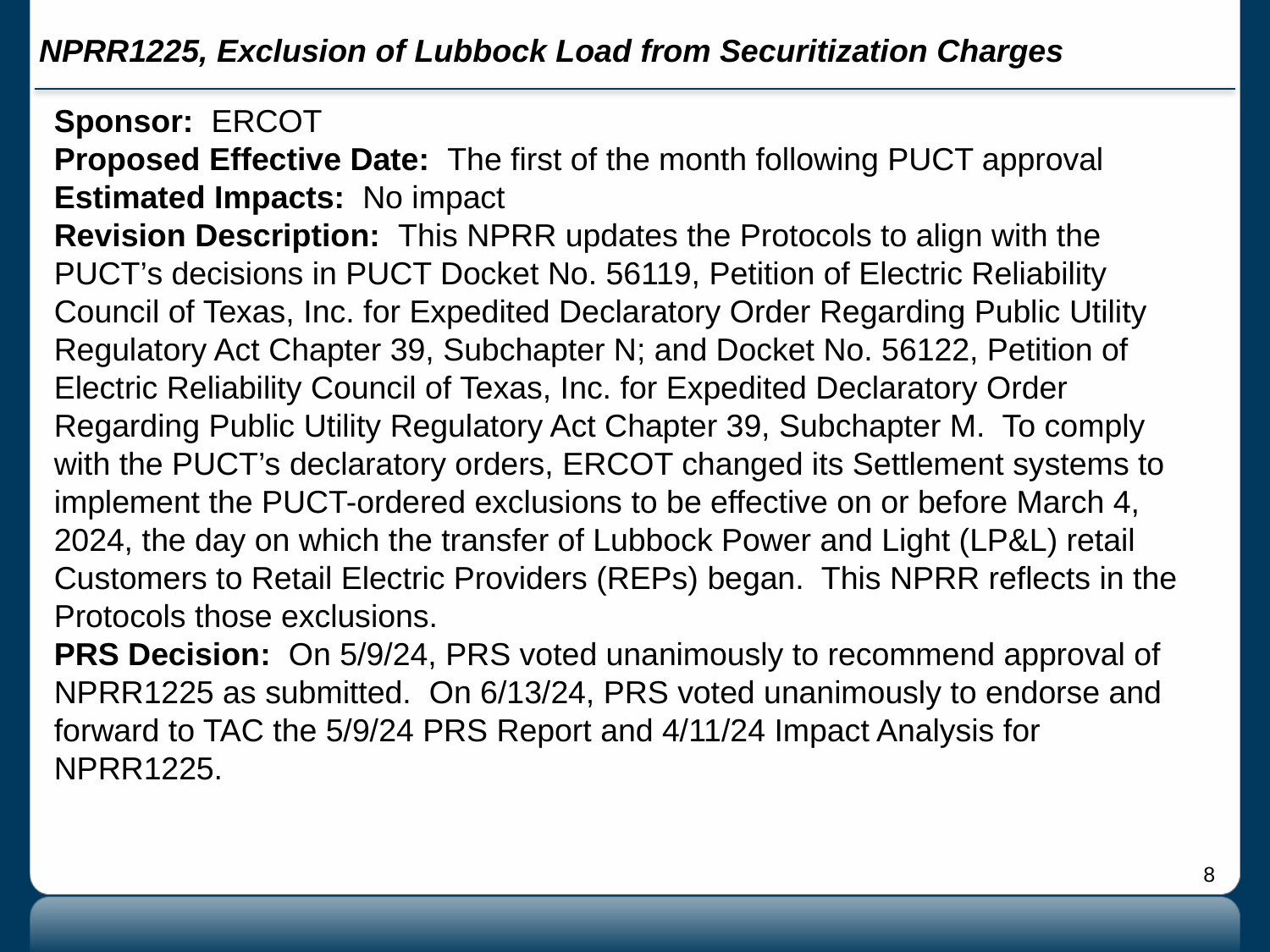

# NPRR1225, Exclusion of Lubbock Load from Securitization Charges
Sponsor:  ERCOT
Proposed Effective Date:  The first of the month following PUCT approval
Estimated Impacts:  No impact
Revision Description:  This NPRR updates the Protocols to align with the PUCT’s decisions in PUCT Docket No. 56119, Petition of Electric Reliability Council of Texas, Inc. for Expedited Declaratory Order Regarding Public Utility Regulatory Act Chapter 39, Subchapter N; and Docket No. 56122, Petition of Electric Reliability Council of Texas, Inc. for Expedited Declaratory Order Regarding Public Utility Regulatory Act Chapter 39, Subchapter M.  To comply with the PUCT’s declaratory orders, ERCOT changed its Settlement systems to implement the PUCT-ordered exclusions to be effective on or before March 4, 2024, the day on which the transfer of Lubbock Power and Light (LP&L) retail Customers to Retail Electric Providers (REPs) began.  This NPRR reflects in the Protocols those exclusions.
PRS Decision:  On 5/9/24, PRS voted unanimously to recommend approval of NPRR1225 as submitted.  On 6/13/24, PRS voted unanimously to endorse and forward to TAC the 5/9/24 PRS Report and 4/11/24 Impact Analysis for NPRR1225.